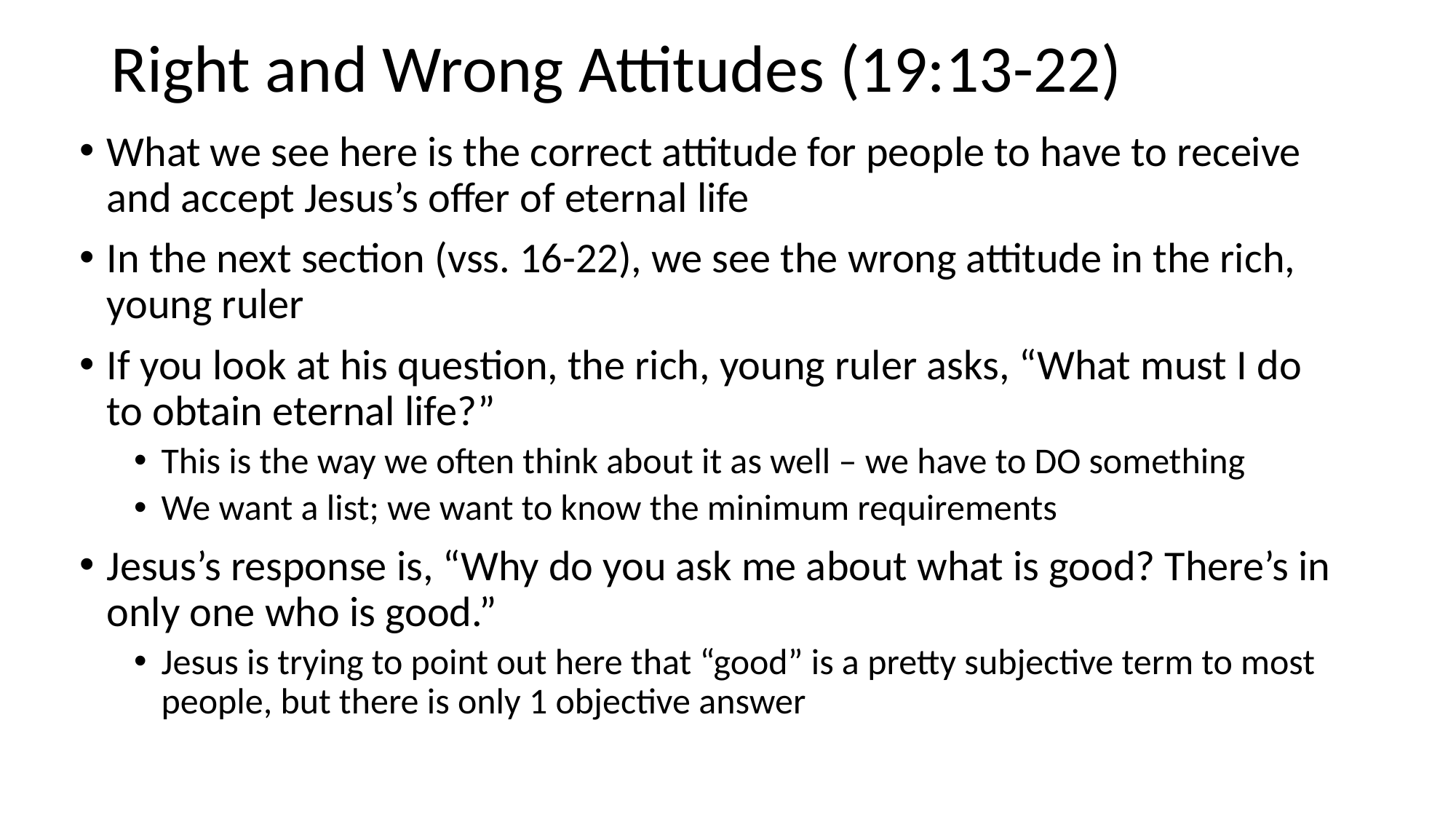

# Right and Wrong Attitudes (19:13-22)
What we see here is the correct attitude for people to have to receive and accept Jesus’s offer of eternal life
In the next section (vss. 16-22), we see the wrong attitude in the rich, young ruler
If you look at his question, the rich, young ruler asks, “What must I do to obtain eternal life?”
This is the way we often think about it as well – we have to DO something
We want a list; we want to know the minimum requirements
Jesus’s response is, “Why do you ask me about what is good? There’s in only one who is good.”
Jesus is trying to point out here that “good” is a pretty subjective term to most people, but there is only 1 objective answer